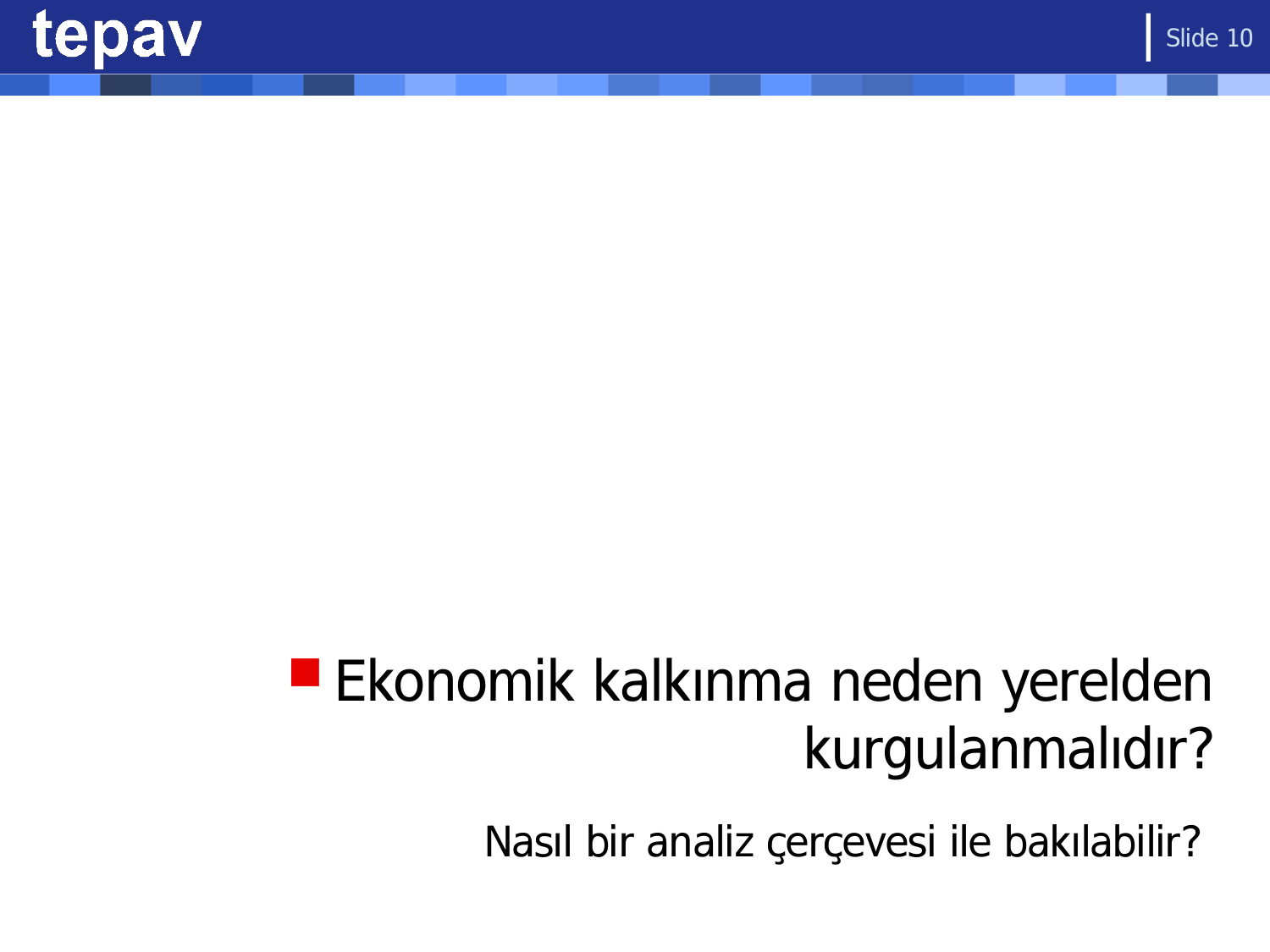

Slide 10
#

Ekonomik kalkınma neden yerelden kurgulanmalıdır?

Nasıl bir analiz çerçevesi ile bakılabilir?